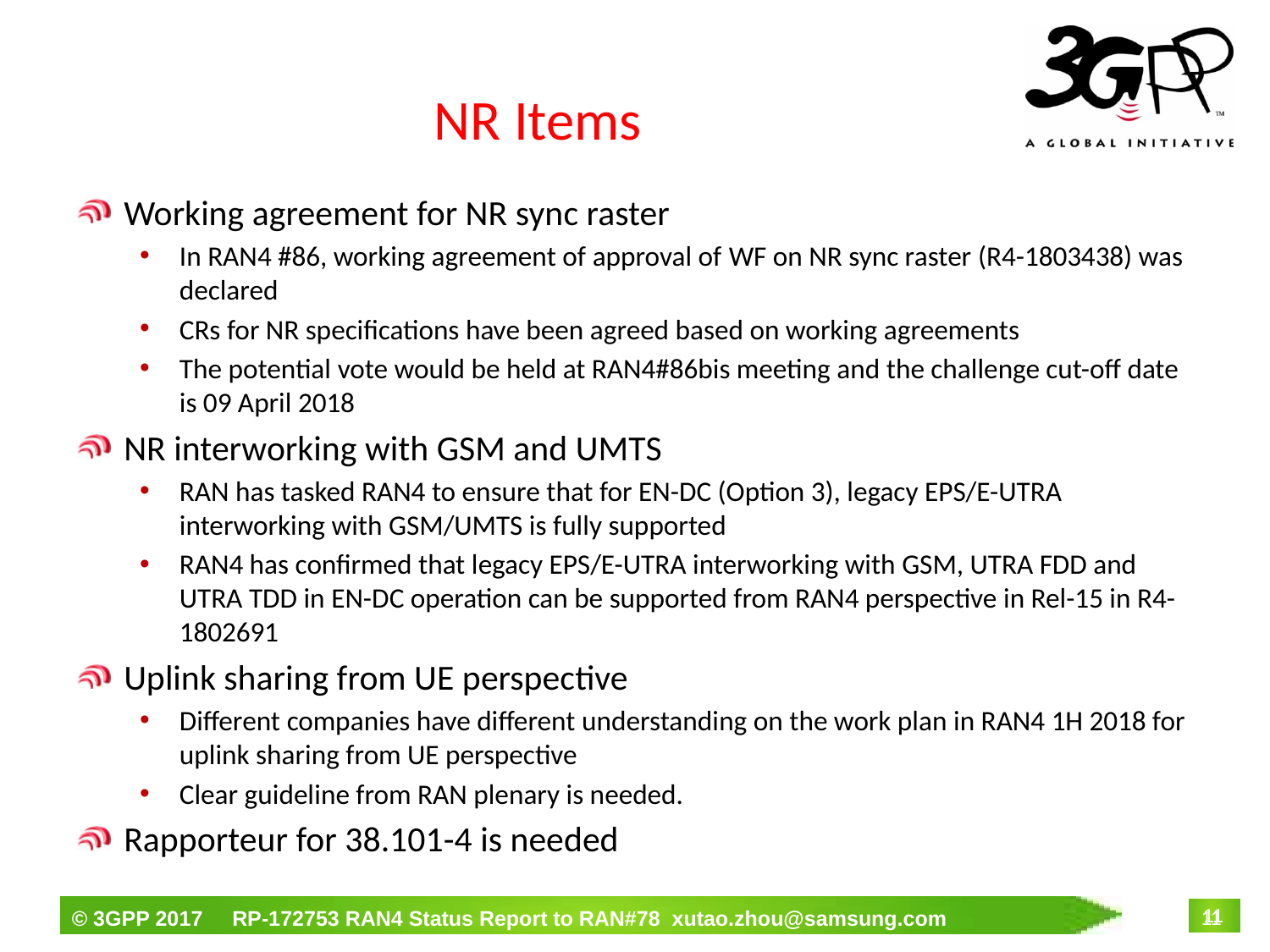

# NR Items
Working agreement for NR sync raster
In RAN4 #86, working agreement of approval of WF on NR sync raster (R4-1803438) was declared
CRs for NR specifications have been agreed based on working agreements
The potential vote would be held at RAN4#86bis meeting and the challenge cut-off date is 09 April 2018
NR interworking with GSM and UMTS
RAN has tasked RAN4 to ensure that for EN-DC (Option 3), legacy EPS/E-UTRA interworking with GSM/UMTS is fully supported
RAN4 has confirmed that legacy EPS/E-UTRA interworking with GSM, UTRA FDD and UTRA TDD in EN-DC operation can be supported from RAN4 perspective in Rel-15 in R4-1802691
Uplink sharing from UE perspective
Different companies have different understanding on the work plan in RAN4 1H 2018 for uplink sharing from UE perspective
Clear guideline from RAN plenary is needed.
Rapporteur for 38.101-4 is needed

11